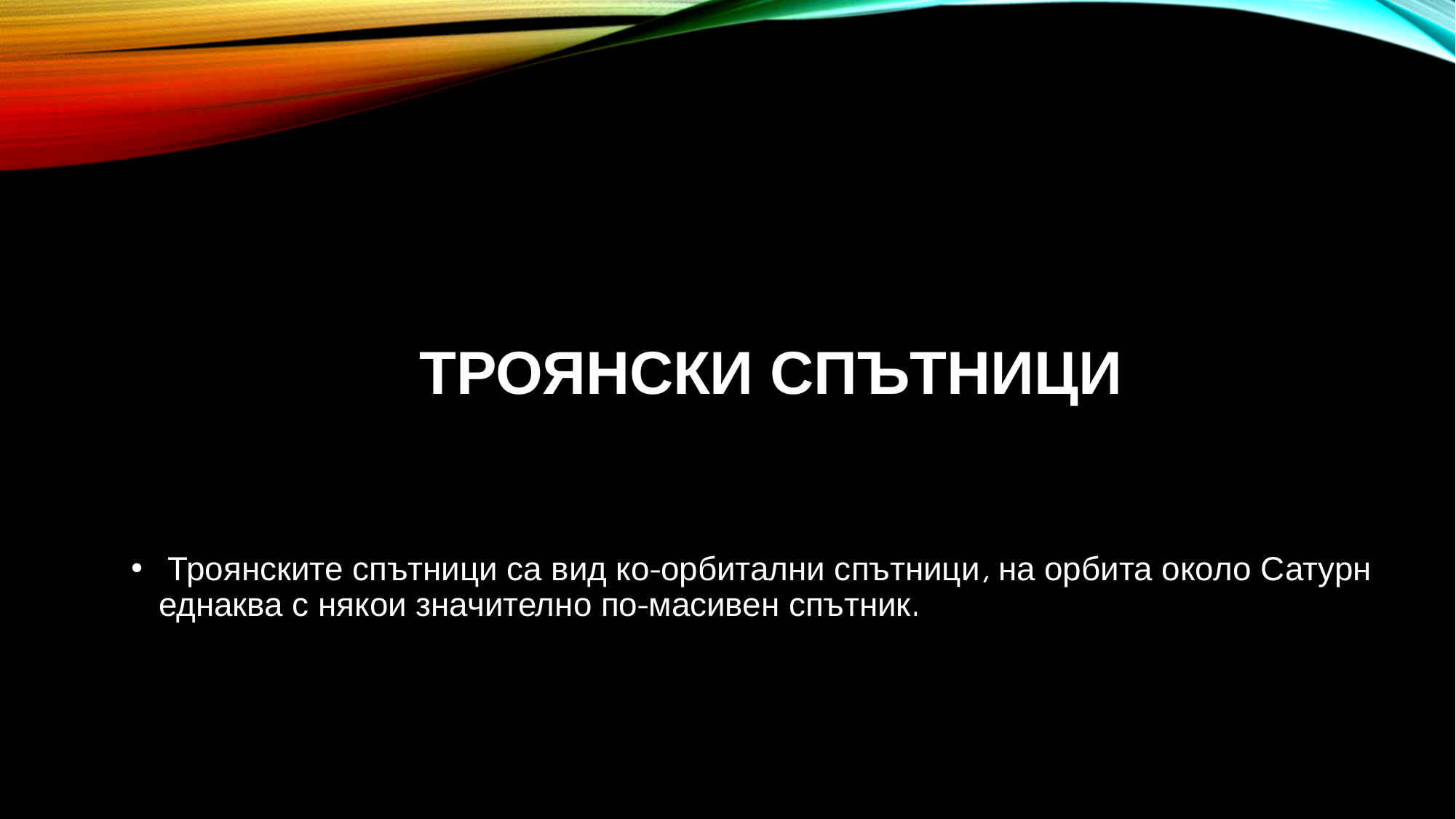

# Троянски спътници
 Троянските спътници са вид ко-орбитални спътници, на орбита около Сатурн еднаква с някои значително по-масивен спътник.